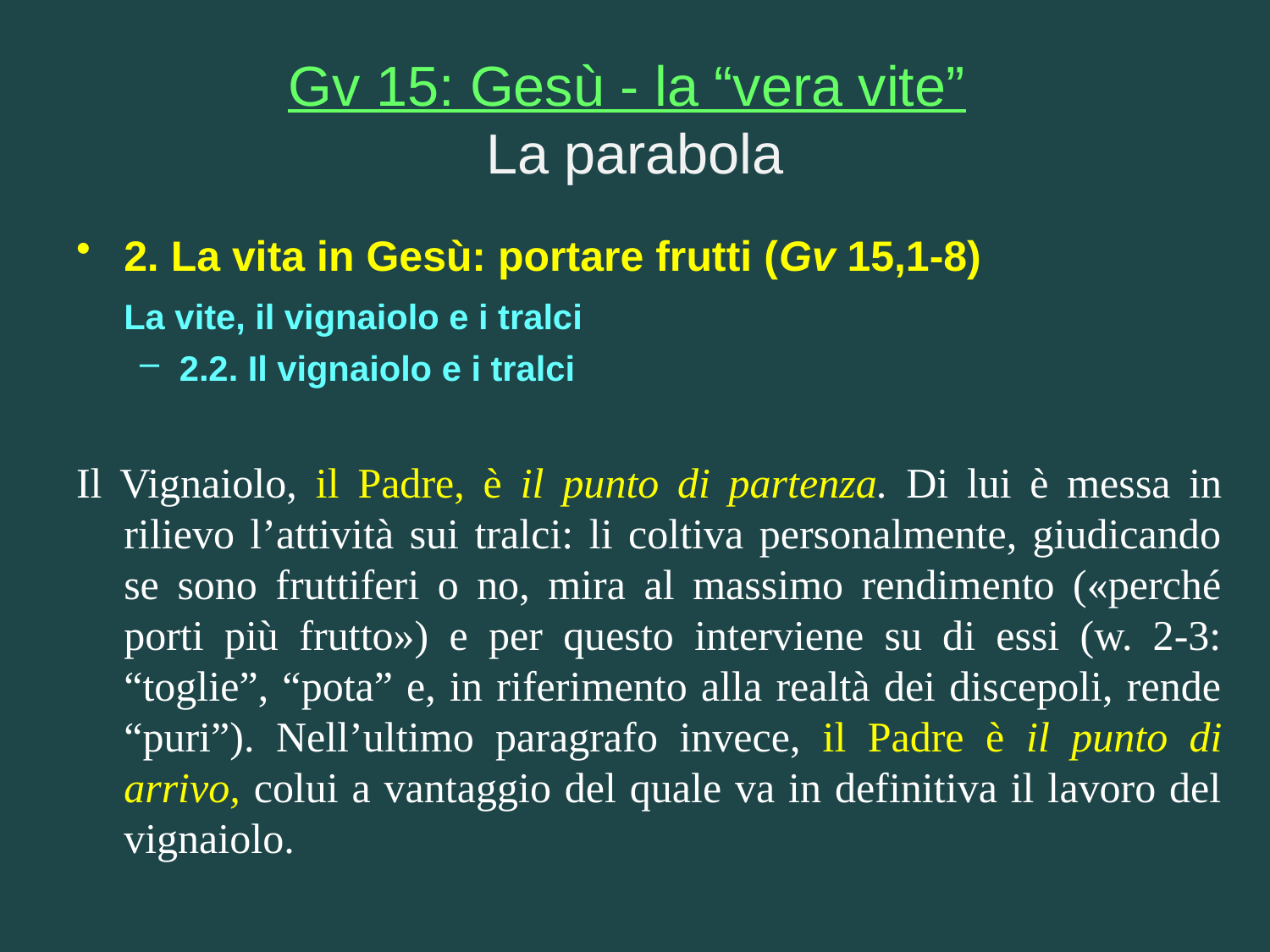

# Gv 15: Gesù - la “vera vite” La parabola
2. La vita in Gesù: portare frutti (Gv 15,1-8)
	La vite, il vignaiolo e i tralci
2.2. Il vignaiolo e i tralci

Il Vignaiolo, il Padre, è il punto di partenza. Di lui è messa in rilievo l’attività sui tralci: li coltiva personalmente, giudicando se sono fruttiferi o no, mira al massimo rendimento («perché porti più frutto») e per questo interviene su di essi (w. 2-3: “toglie”, “pota” e, in riferimento alla realtà dei discepoli, rende “puri”). Nell’ultimo paragrafo invece, il Padre è il punto di arrivo, colui a vantaggio del quale va in definitiva il lavoro del vignaiolo.